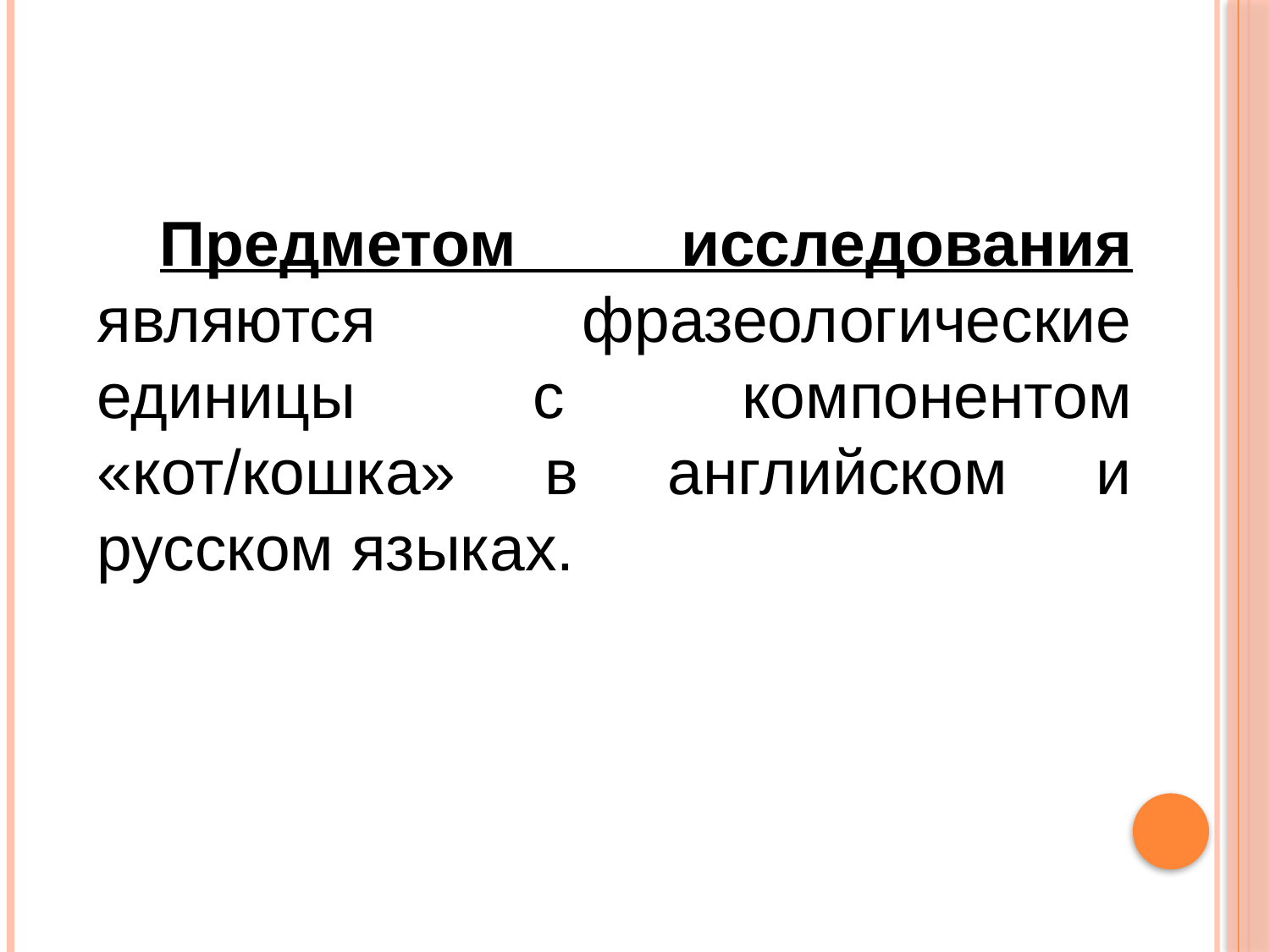

Предметом исследования являются фразеологические единицы с компонентом «кот/кошка» в английском и русском языках.